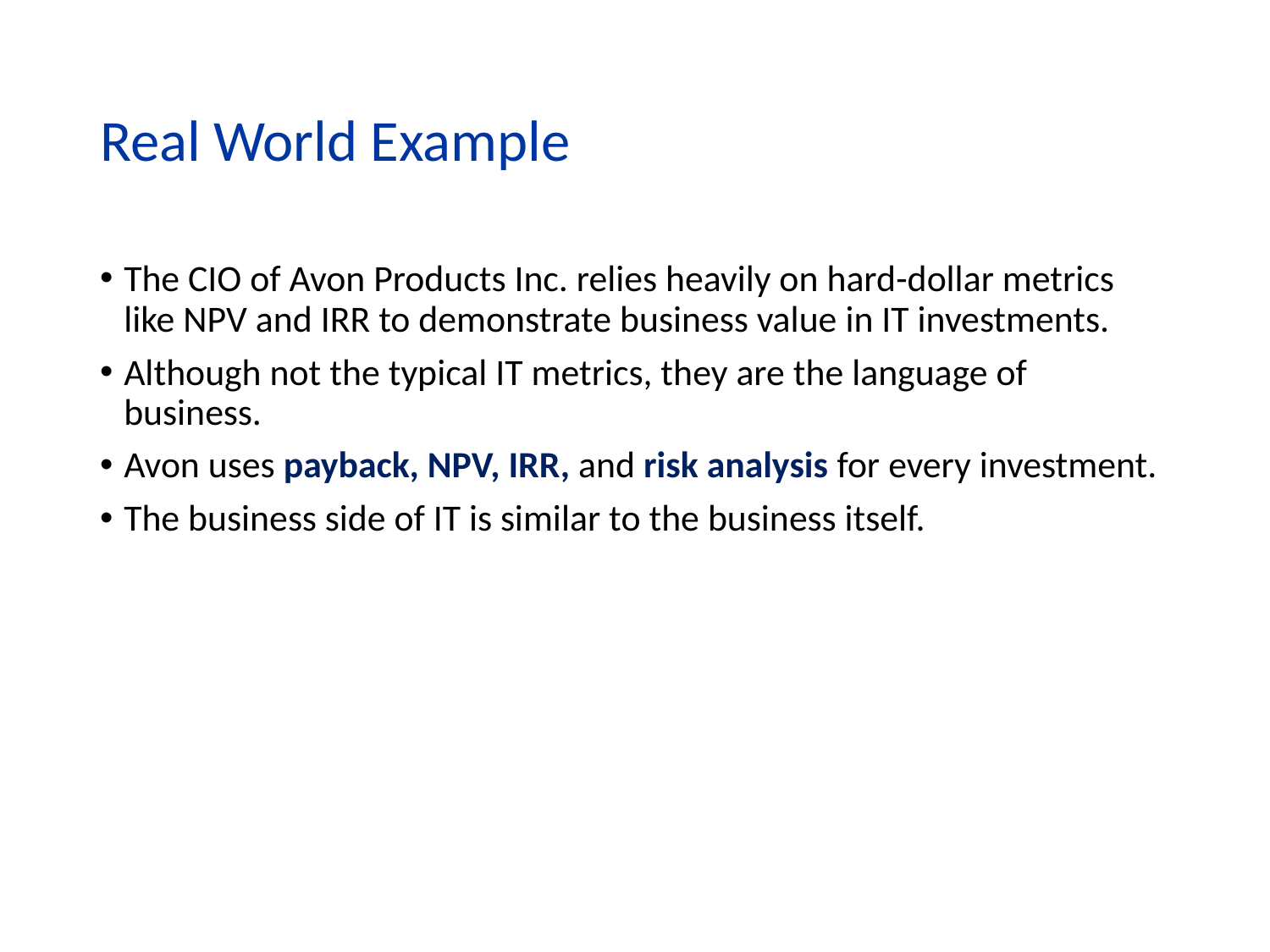

# Real World Example
The CIO of Avon Products Inc. relies heavily on hard-dollar metrics like NPV and IRR to demonstrate business value in IT investments.
Although not the typical IT metrics, they are the language of business.
Avon uses payback, NPV, IRR, and risk analysis for every investment.
The business side of IT is similar to the business itself.